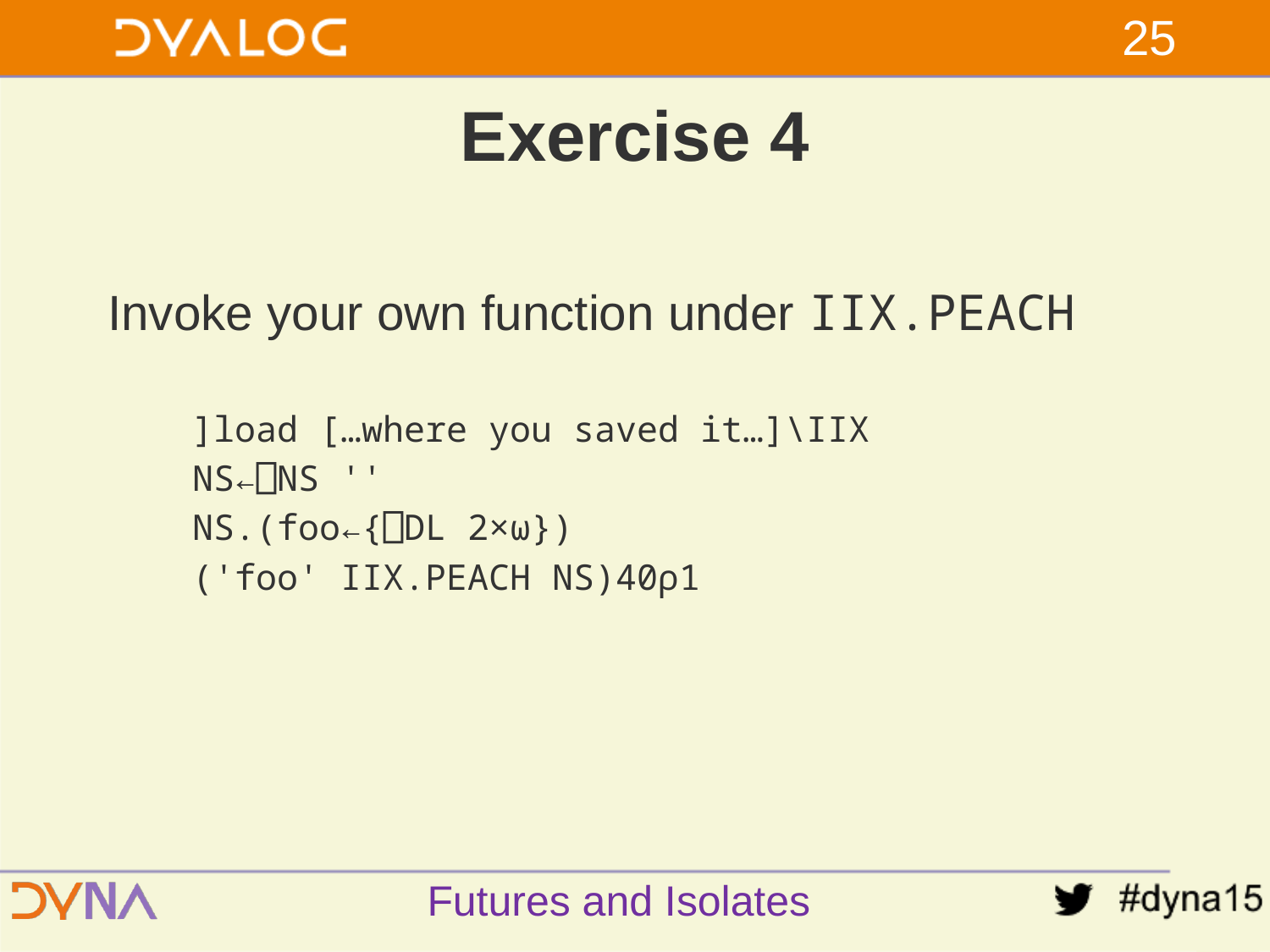

25
# Exercise 4
Invoke your own function under IIX.PEACH
    ]load […where you saved it…]\IIX
    NS←⎕NS ''
    NS.(foo←{⎕DL 2×⍵})
    ('foo' IIX.PEACH NS)40⍴1
Futures and Isolates